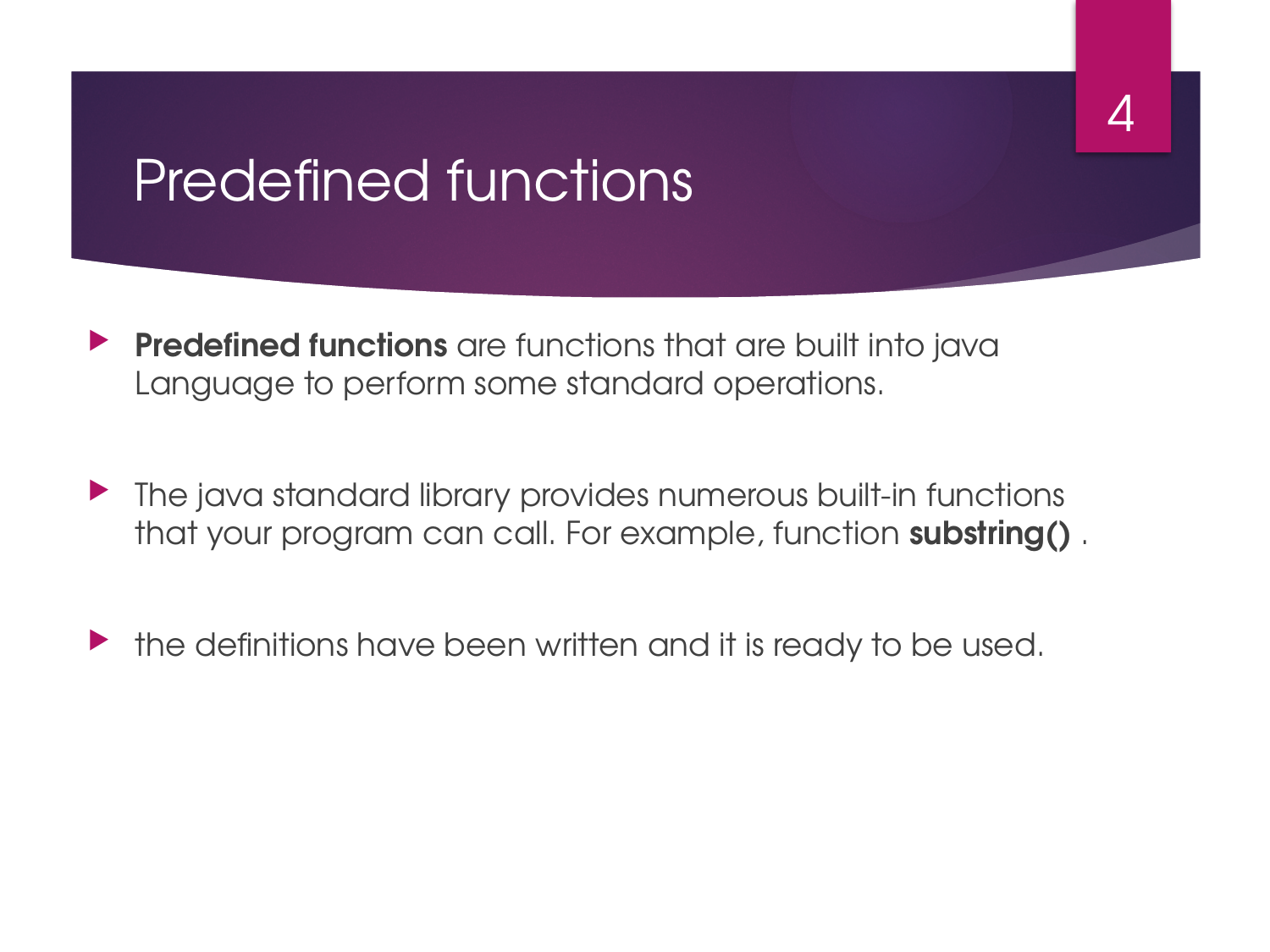

4
# Predefined functions
Predefined functions are functions that are built into java Language to perform some standard operations.

The java standard library provides numerous built-in functions that your program can call. For example, function substring() .

the definitions have been written and it is ready to be used.